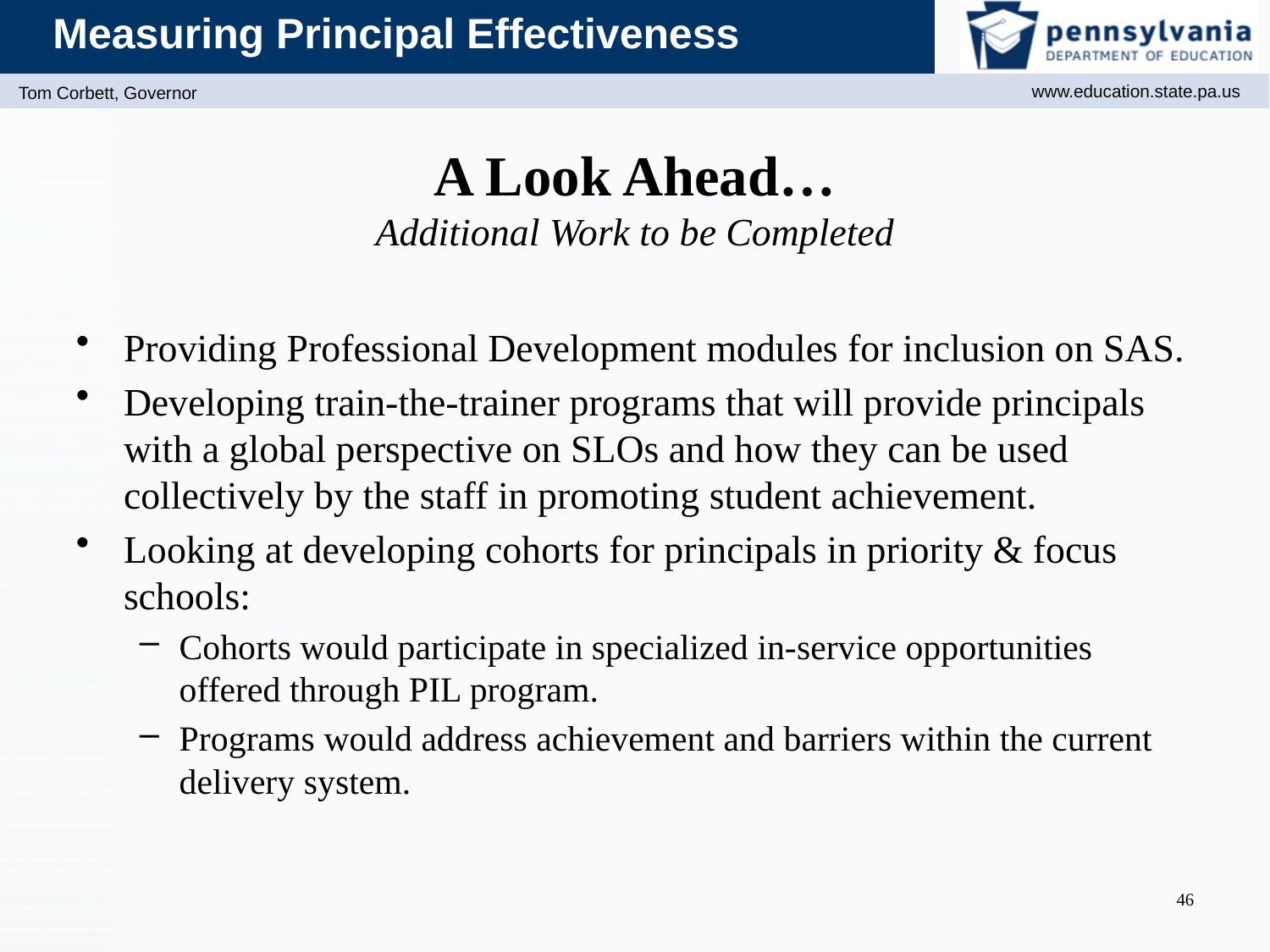

# A Look Ahead… Additional Work to be Completed
Providing Professional Development modules for inclusion on SAS.
Developing train-the-trainer programs that will provide principals with a global perspective on SLOs and how they can be used collectively by the staff in promoting student achievement.
Looking at developing cohorts for principals in priority & focus schools:
Cohorts would participate in specialized in-service opportunities offered through PIL program.
Programs would address achievement and barriers within the current delivery system.
46